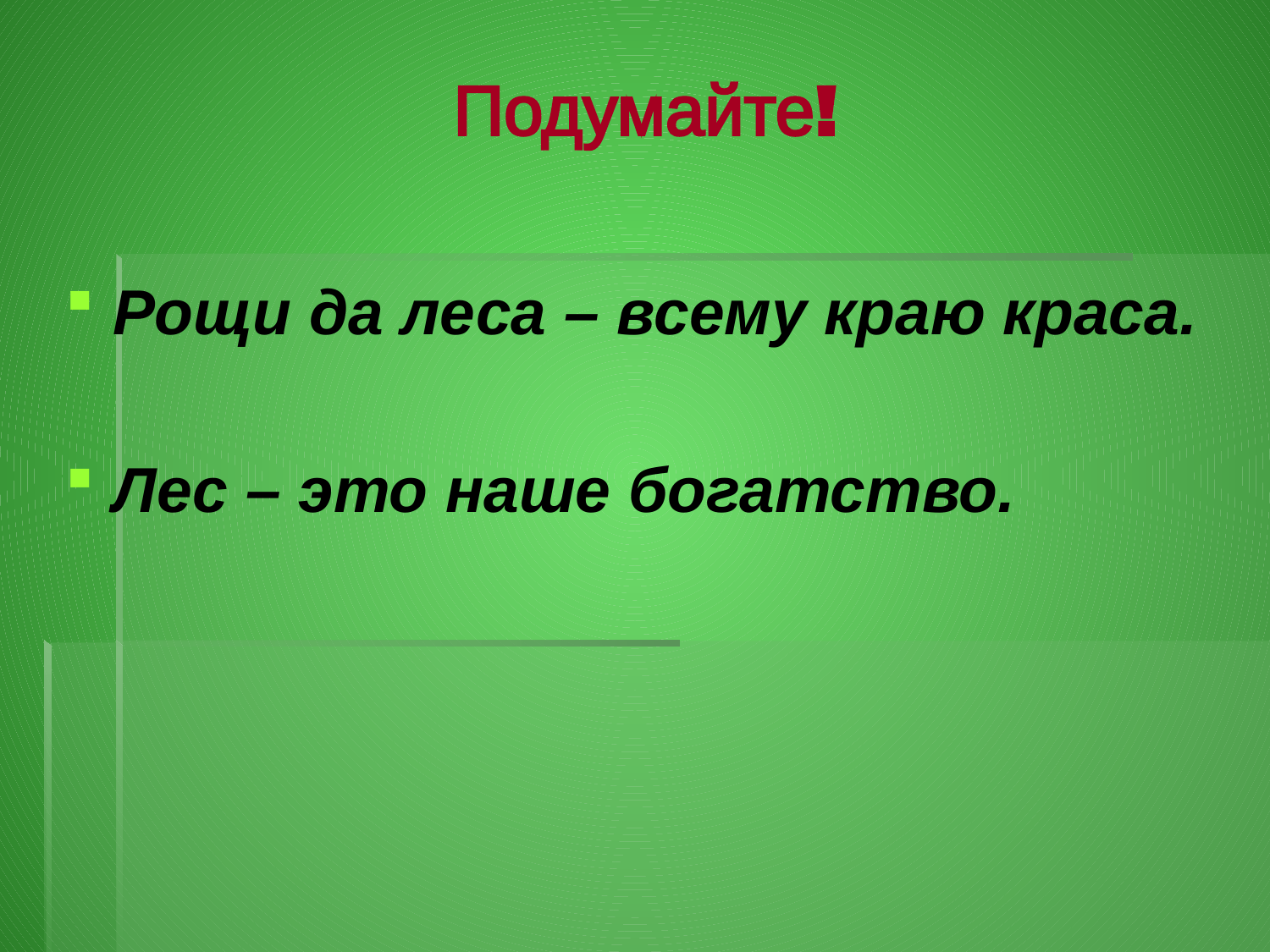

# Подумайте!
Рощи да леса – всему краю краса.

Лес – это наше богатство.